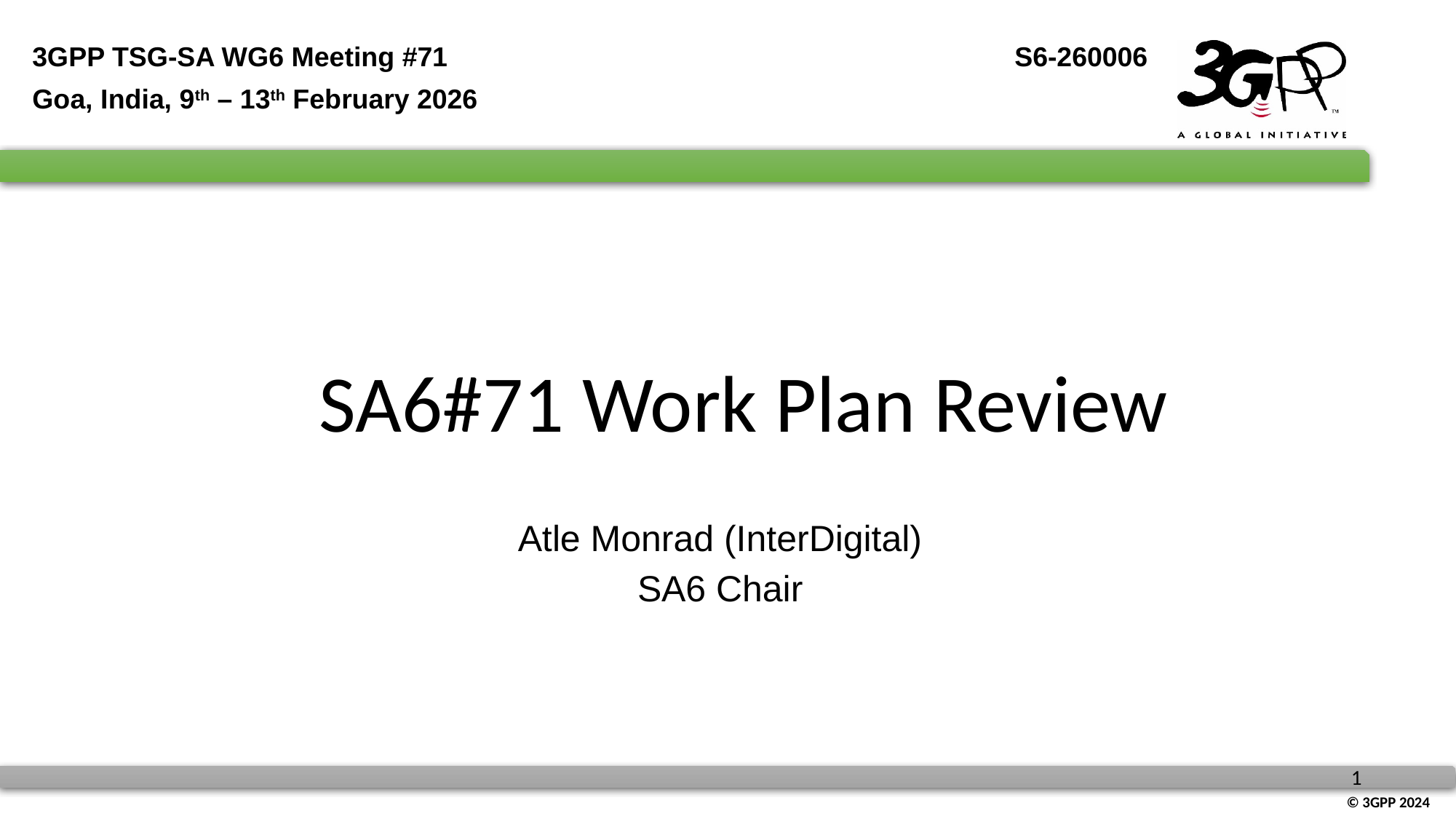

3GPP TSG-SA WG6 Meeting #71						S6-260006
Goa, India, 9th – 13th February 2026
# SA6#71 Work Plan Review
Atle Monrad (InterDigital)
SA6 Chair